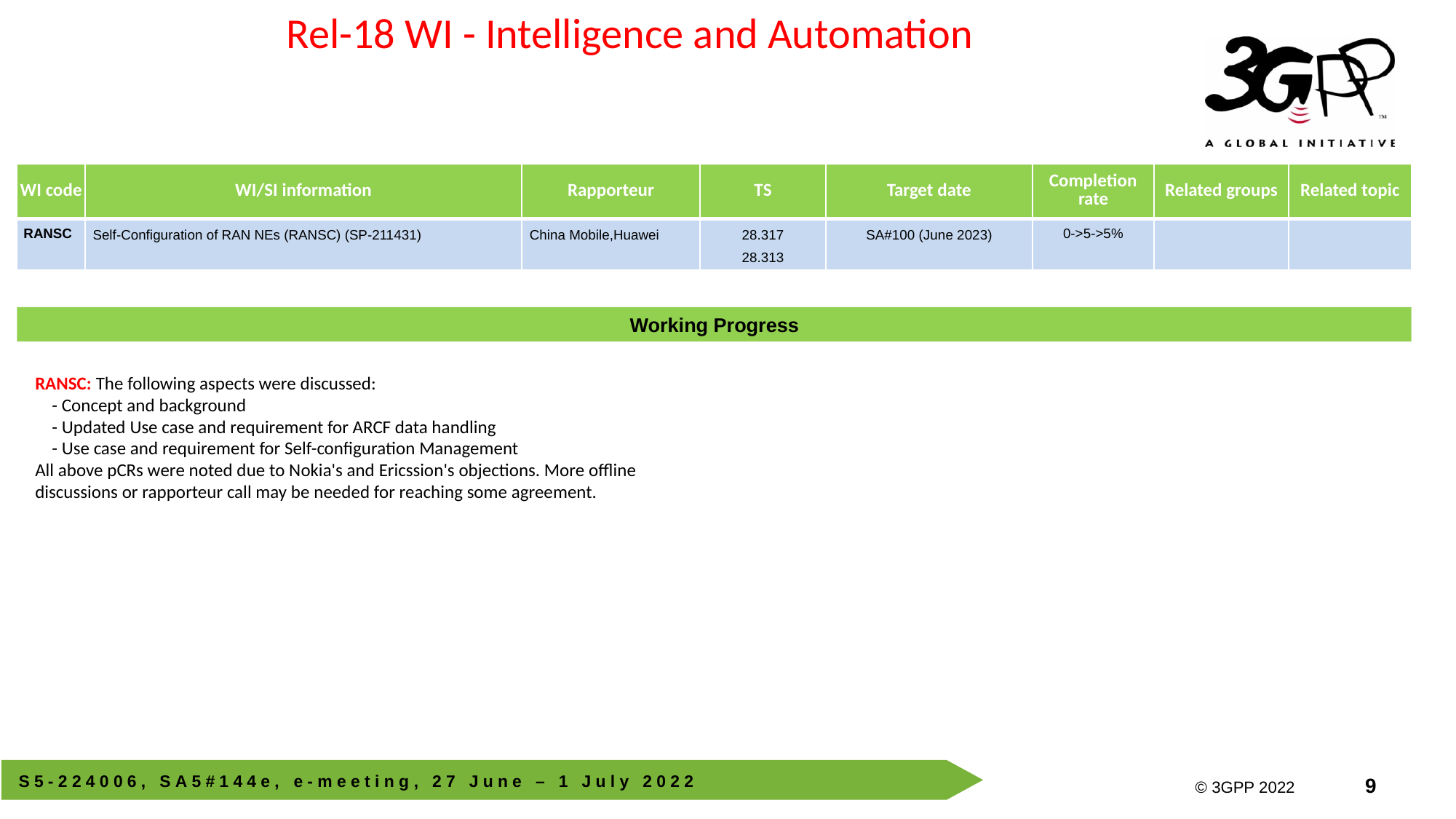

Rel-18 WI - Intelligence and Automation
| WI code | WI/SI information | Rapporteur | TS | Target date | Completion rate | Related groups | Related topic |
| --- | --- | --- | --- | --- | --- | --- | --- |
| RANSC | Self-Configuration of RAN NEs (RANSC) (SP-211431) | China Mobile,Huawei | 28.317 28.313 | SA#100 (June 2023) | 0->5->5% |  |  |
Working Progress
RANSC: The following aspects were discussed:
    - Concept and background
    - Updated Use case and requirement for ARCF data handling
    - Use case and requirement for Self-configuration Management
All above pCRs were noted due to Nokia's and Ericssion's objections. More offline discussions or rapporteur call may be needed for reaching some agreement.